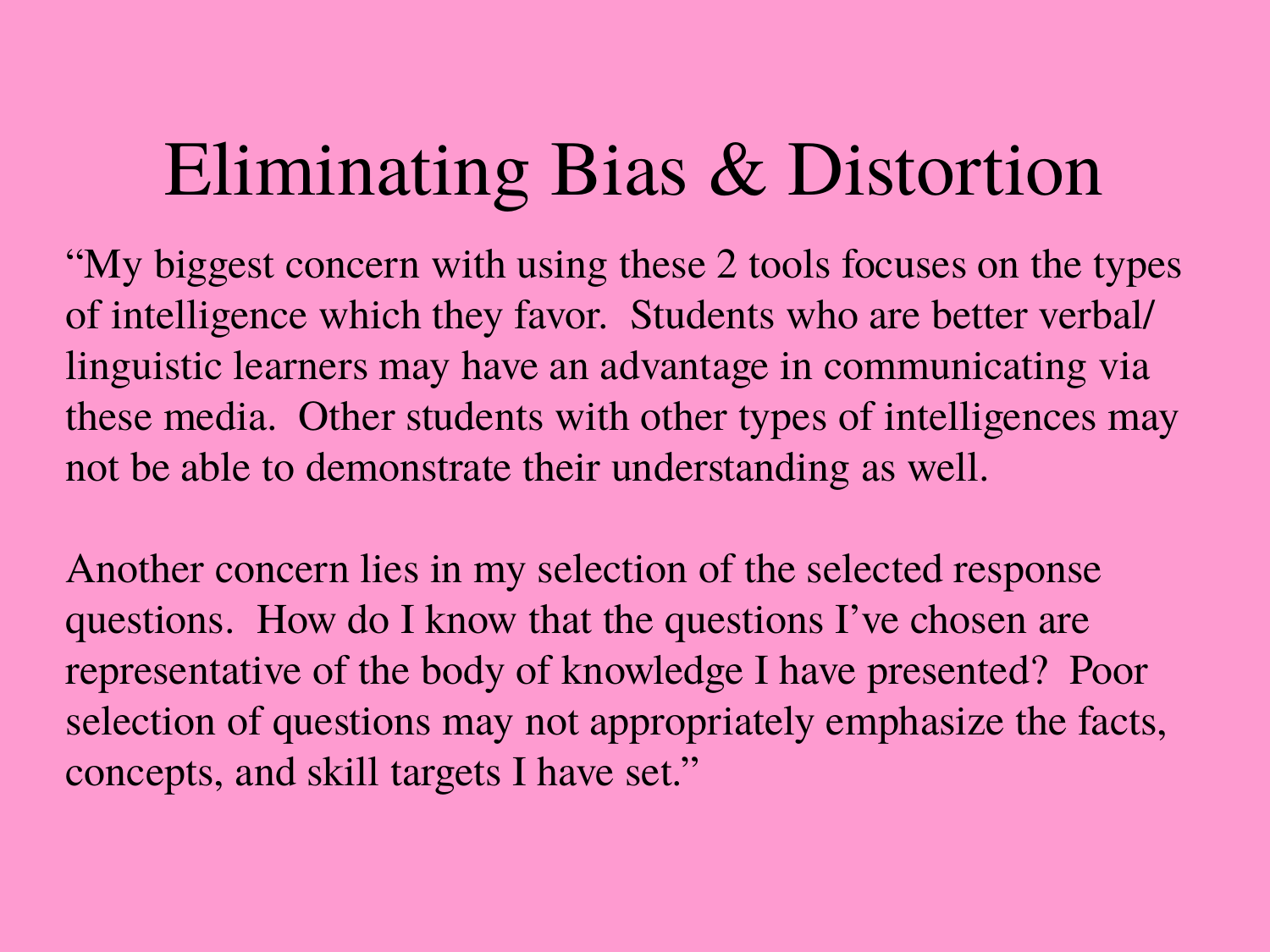

# Eliminating Bias & Distortion
“My biggest concern with using these 2 tools focuses on the types
of intelligence which they favor.  Students who are better verbal/
linguistic learners may have an advantage in communicating via
these media.  Other students with other types of intelligences may
not be able to demonstrate their understanding as well.

Another concern lies in my selection of the selected response
questions.  How do I know that the questions I’ve chosen are
representative of the body of knowledge I have presented?  Poor
selection of questions may not appropriately emphasize the facts,
concepts, and skill targets I have set.”